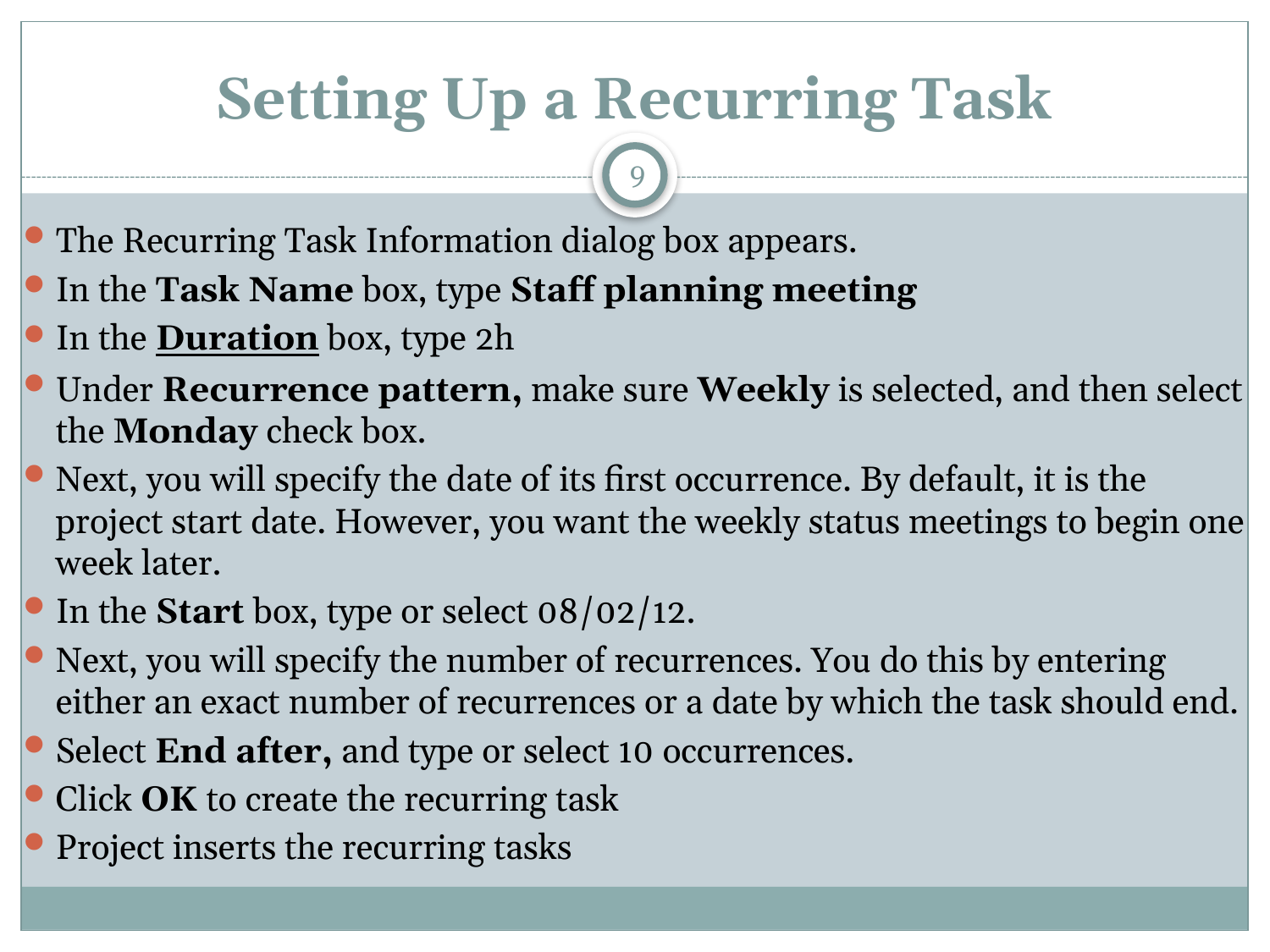

# Setting Up a Recurring Task
9
The Recurring Task Information dialog box appears.
In the Task Name box, type Staff planning meeting
In the Duration box, type 2h
Under Recurrence pattern, make sure Weekly is selected, and then select the Monday check box.
Next, you will specify the date of its first occurrence. By default, it is the project start date. However, you want the weekly status meetings to begin one week later.
In the Start box, type or select 08/02/12.
Next, you will specify the number of recurrences. You do this by entering either an exact number of recurrences or a date by which the task should end.
Select End after, and type or select 10 occurrences.
Click OK to create the recurring task
Project inserts the recurring tasks